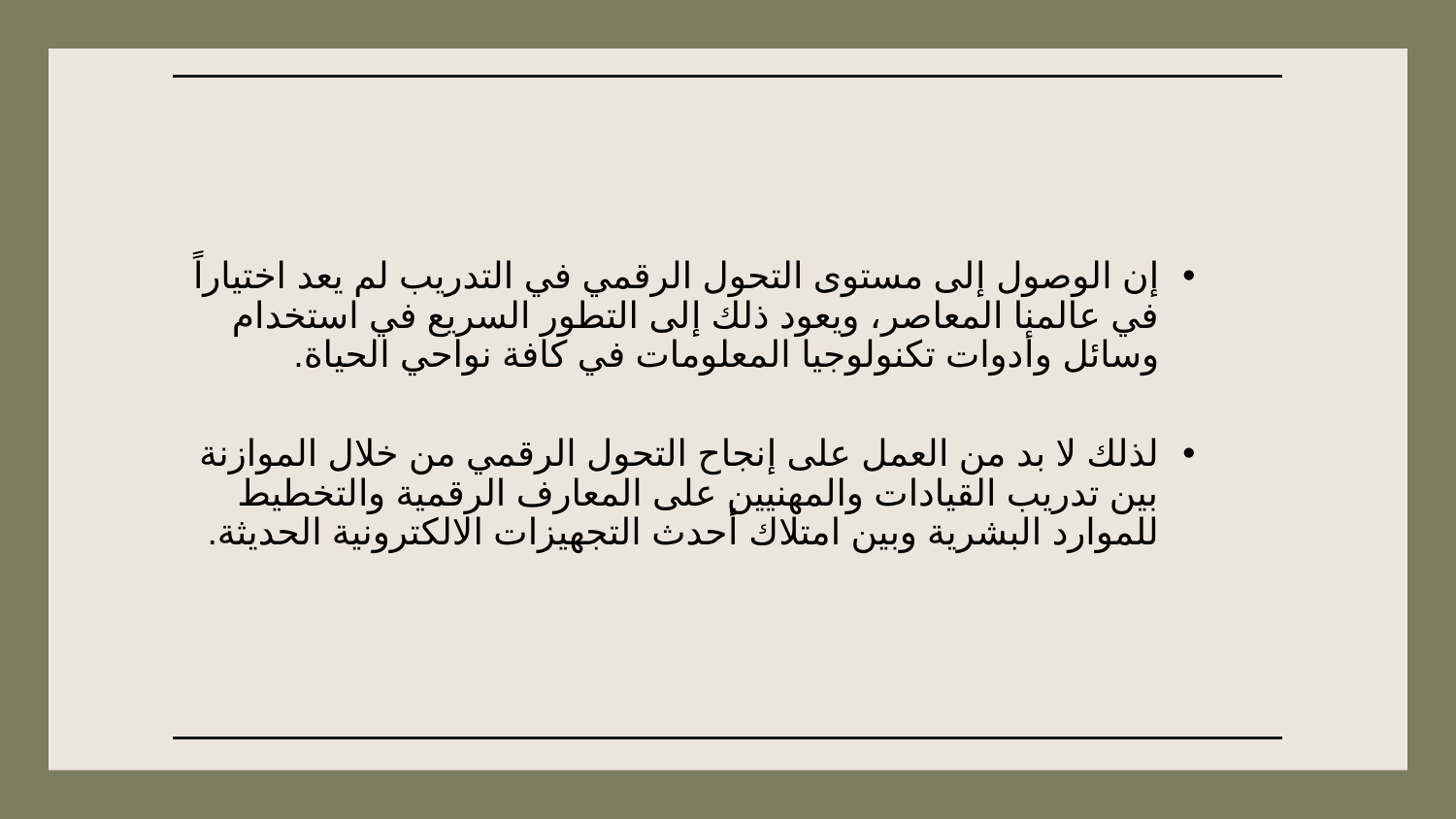

إن الوصول إلى مستوى التحول الرقمي في التدريب لم يعد اختياراً في عالمنا المعاصر، ويعود ذلك إلى التطور السريع في استخدام وسائل وأدوات تكنولوجيا المعلومات في كافة نواحي الحياة.

لذلك لا بد من العمل على إنجاح التحول الرقمي من خلال الموازنة بين تدريب القيادات والمهنيين على المعارف الرقمية والتخطيط  للموارد البشرية وبين امتلاك أحدث التجهيزات الالكترونية الحديثة.